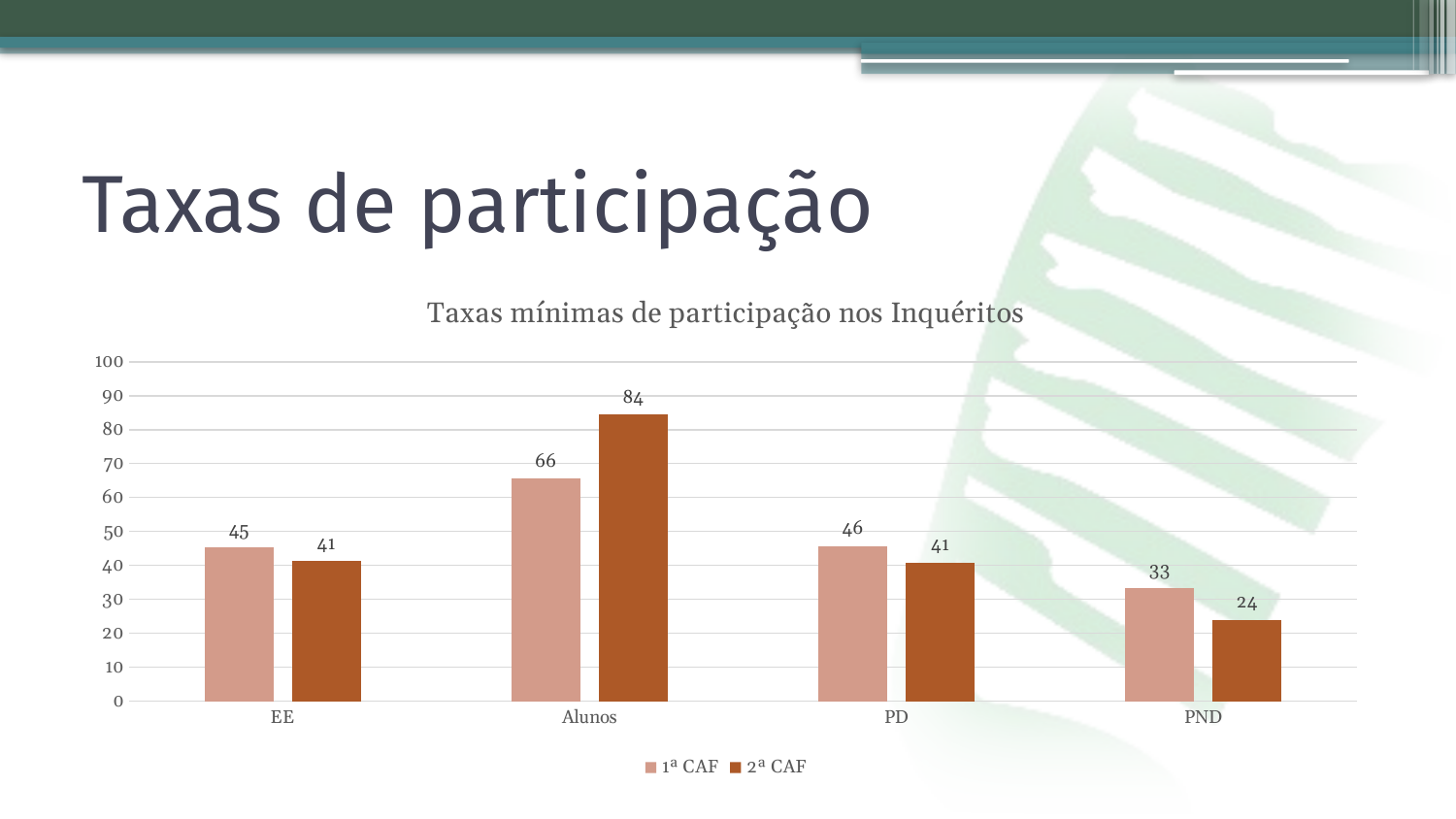

# Taxas de participação

### Chart:

| Category | 1ª CAF | 2ª CAF |
|---|---|---|
| EE | 45.27027027027027 | 41.21510673234811 |
| Alunos | 65.54054054054053 | 84.4298245614035 |
| PD | 45.65217391304348 | 40.714285714285715 |
| PND | 33.33333333333333 | 23.91304347826087 |